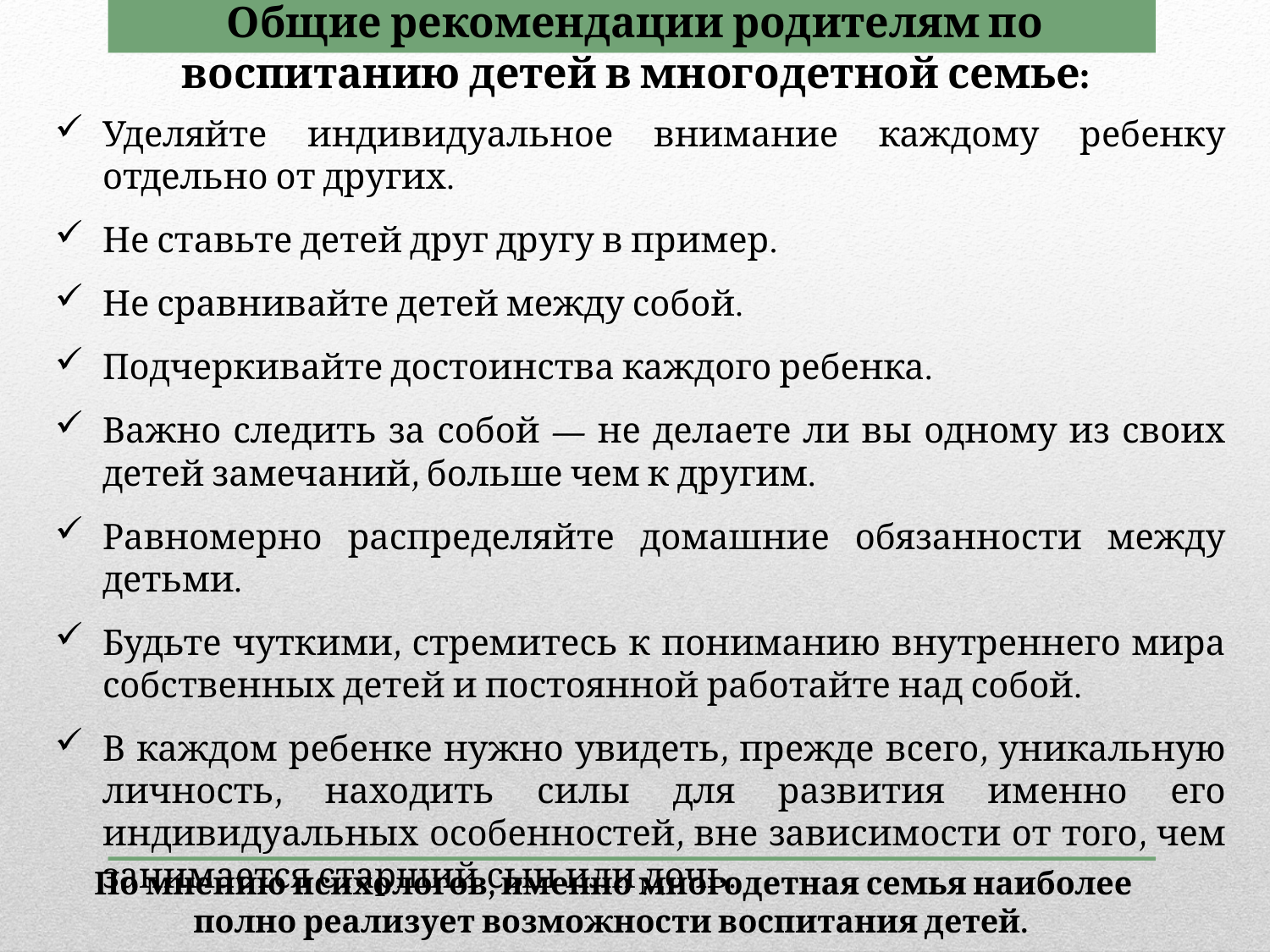

Общие рекомендации родителям по воспитанию детей в многодетной семье:
Уделяйте индивидуальное внимание каждому ребенку отдельно от других.
Не ставьте детей друг другу в пример.
Не сравнивайте детей между собой.
Подчеркивайте достоинства каждого ребенка.
Важно следить за собой — не делаете ли вы одному из своих детей замечаний, больше чем к другим.
Равномерно распределяйте домашние обязанности между детьми.
Будьте чуткими, стремитесь к пониманию внутреннего мира собственных детей и постоянной работайте над собой.
В каждом ребенке нужно увидеть, прежде всего, уникальную личность, находить силы для развития именно его индивидуальных особенностей, вне зависимости от того, чем занимается старший сын или дочь.
По мнению психологов, именно многодетная семья наиболее полно реализует возможности воспитания детей.